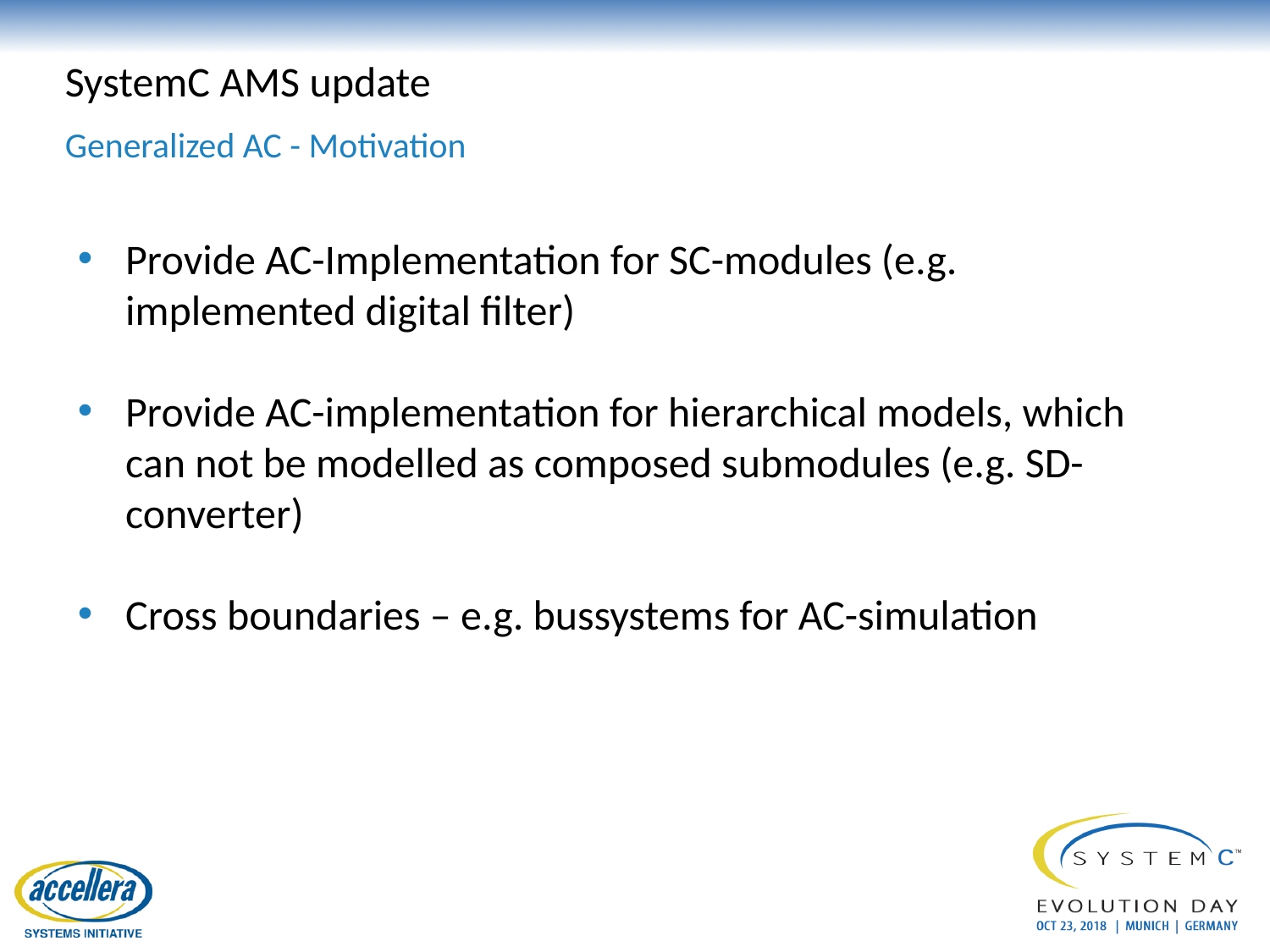

# SystemC AMS update
Generalized AC - Motivation
Provide AC-Implementation for SC-modules (e.g. implemented digital filter)
Provide AC-implementation for hierarchical models, which can not be modelled as composed submodules (e.g. SD-converter)
Cross boundaries – e.g. bussystems for AC-simulation